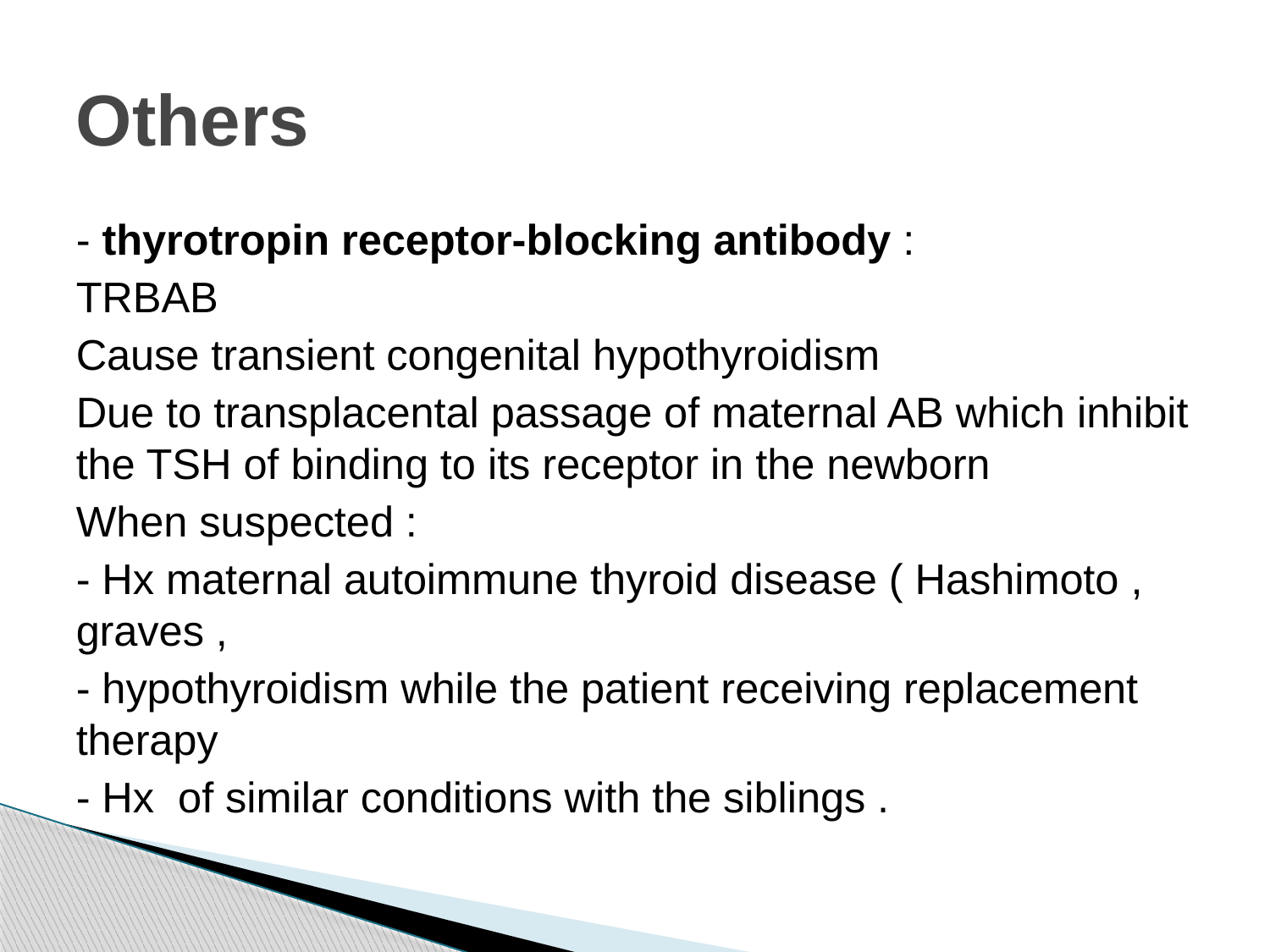

# Others
- thyrotropin receptor-blocking antibody :
TRBAB
Cause transient congenital hypothyroidism
Due to transplacental passage of maternal AB which inhibit the TSH of binding to its receptor in the newborn
When suspected :
- Hx maternal autoimmune thyroid disease ( Hashimoto , graves ,
- hypothyroidism while the patient receiving replacement therapy
- Hx  of similar conditions with the siblings .